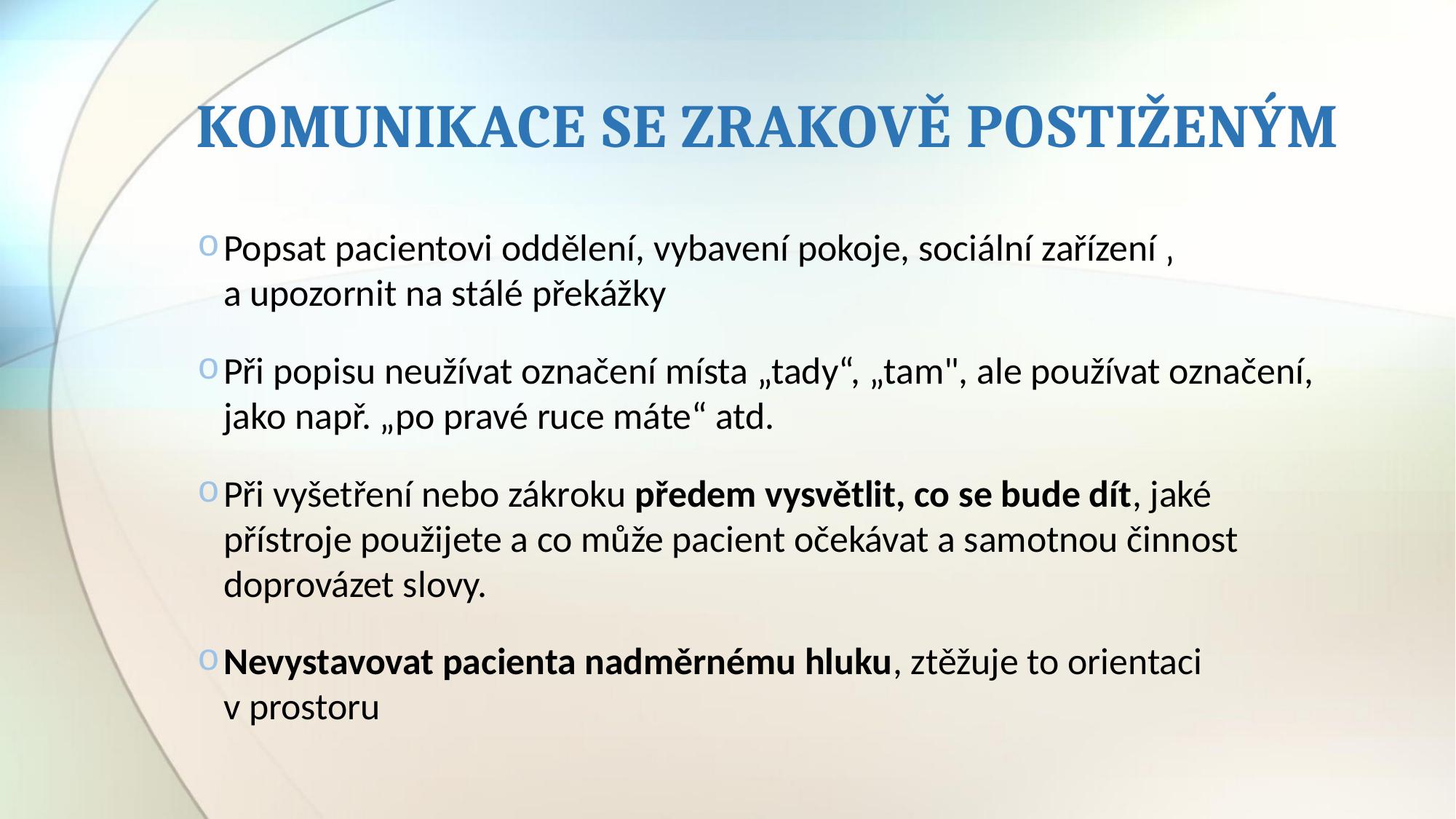

# KOMUNIKACE SE ZRAKOVĚ POSTIŽENÝM
Popsat pacientovi oddělení, vybavení pokoje, sociální zařízení ‚
a upozornit na stálé překážky
Při popisu neužívat označení místa „tady“, „tam", ale používat označení, jako např. „po pravé ruce máte“ atd.
Při vyšetření nebo zákroku předem vysvětlit, co se bude dít, jaké přístroje použijete a co může pacient očekávat a samotnou činnost doprovázet slovy.
Nevystavovat pacienta nadměrnému hluku, ztěžuje to orientaci
v prostoru